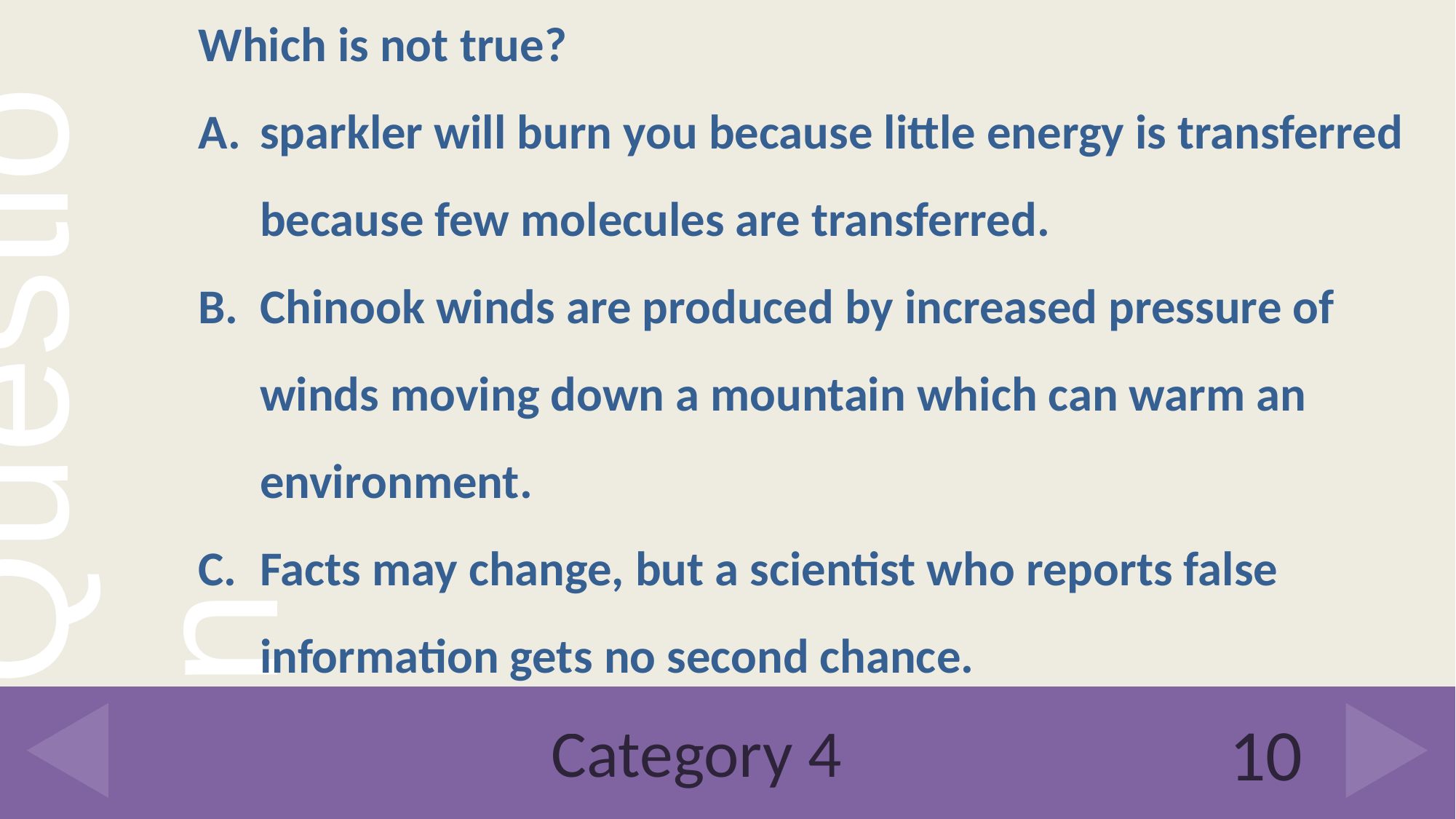

Which is not true?
sparkler will burn you because little energy is transferred because few molecules are transferred.
Chinook winds are produced by increased pressure of winds moving down a mountain which can warm an environment.
Facts may change, but a scientist who reports false information gets no second chance.
# Category 4
10